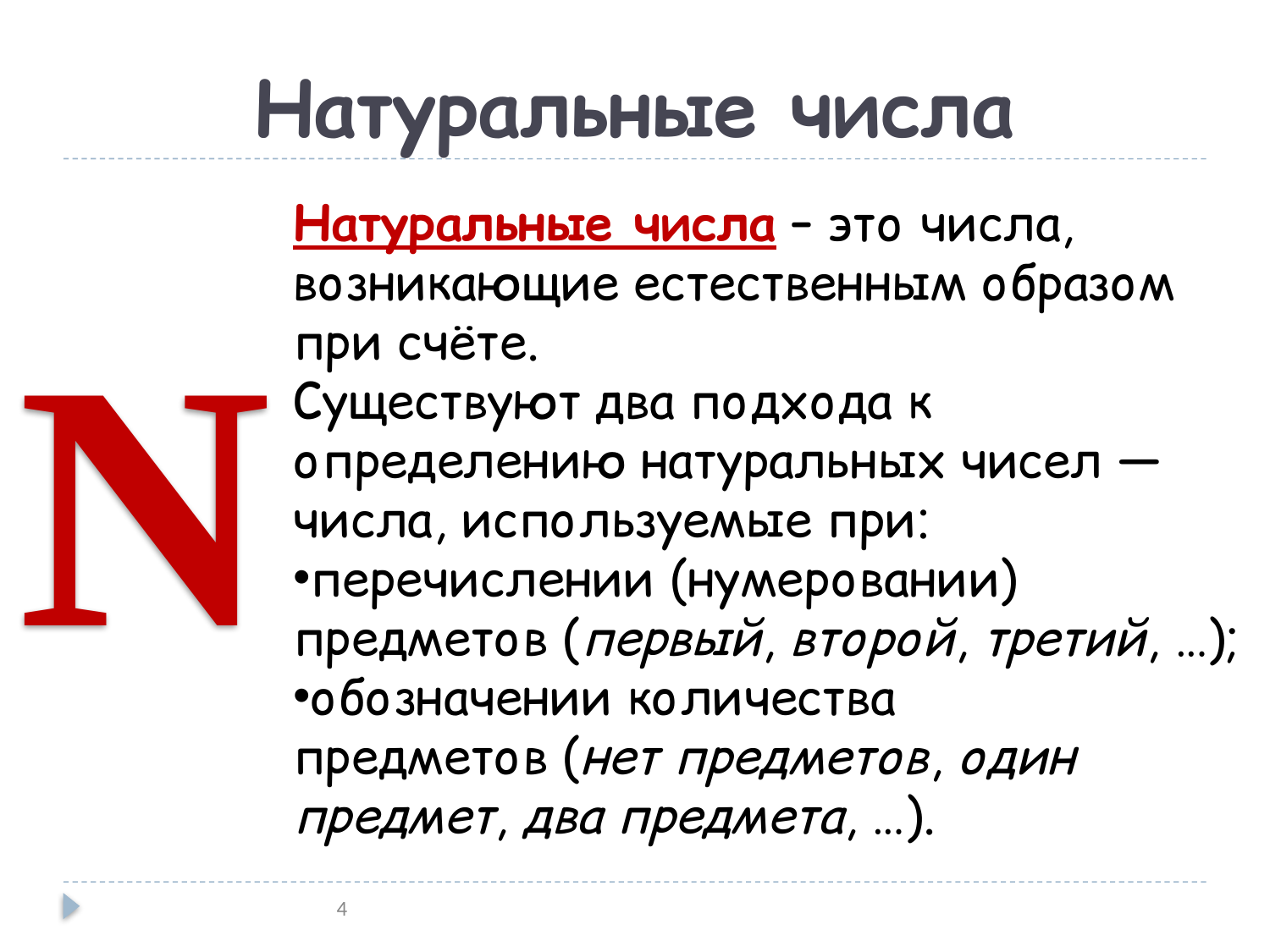

# Натуральные числа
Натуральные числа – это числа, возникающие естественным образом при счёте.
Существуют два подхода к определению натуральных чисел — числа, используемые при:
перечислении (нумеровании) предметов (первый, второй, третий, …);
обозначении количества предметов (нет предметов, один предмет, два предмета, …).
N
4